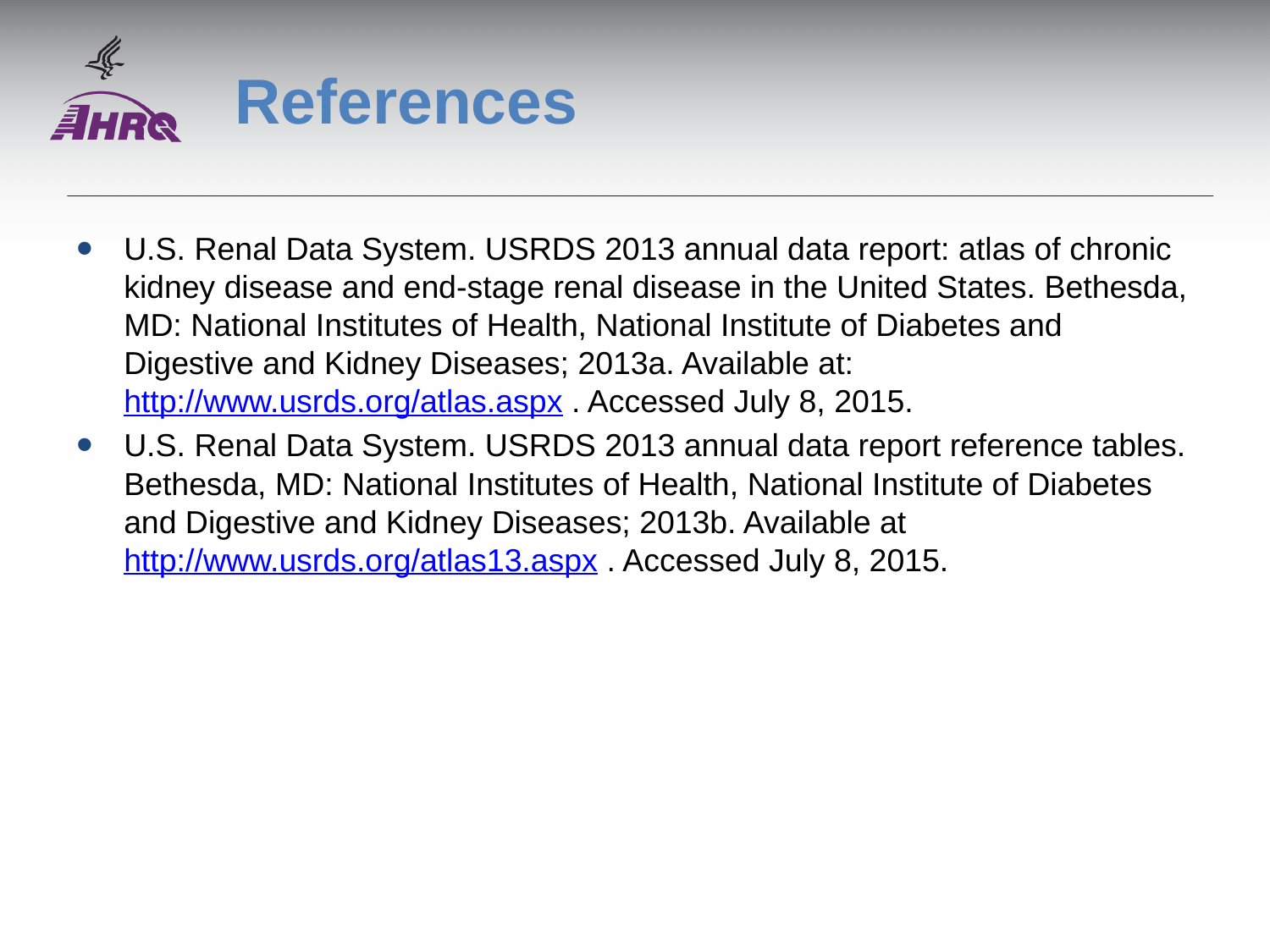

# References
U.S. Renal Data System. USRDS 2013 annual data report: atlas of chronic kidney disease and end-stage renal disease in the United States. Bethesda, MD: National Institutes of Health, National Institute of Diabetes and Digestive and Kidney Diseases; 2013a. Available at: http://www.usrds.org/atlas.aspx . Accessed July 8, 2015.
U.S. Renal Data System. USRDS 2013 annual data report reference tables. Bethesda, MD: National Institutes of Health, National Institute of Diabetes and Digestive and Kidney Diseases; 2013b. Available at http://www.usrds.org/atlas13.aspx . Accessed July 8, 2015.